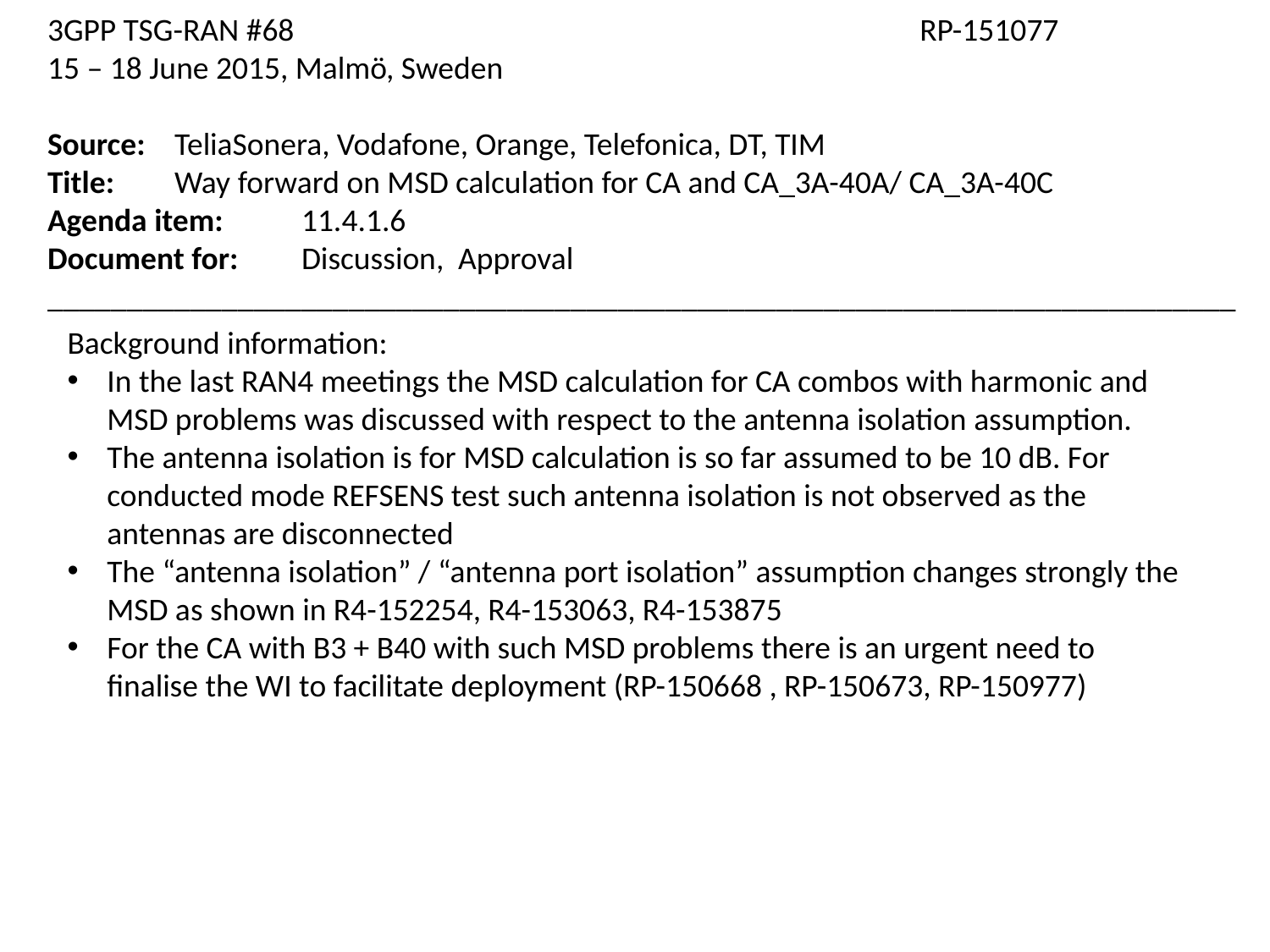

3GPP TSG-RAN #68				                                 RP-151077
15 ‒ 18 June 2015, Malmö, Sweden

Source:	TeliaSonera, Vodafone, Orange, Telefonica, DT, TIM
Title:	Way forward on MSD calculation for CA and CA_3A-40A/ CA_3A-40C
Agenda item:	11.4.1.6
Document for:	Discussion,  Approval
___________________________________________________________________________
Background information:
In the last RAN4 meetings the MSD calculation for CA combos with harmonic and MSD problems was discussed with respect to the antenna isolation assumption.
The antenna isolation is for MSD calculation is so far assumed to be 10 dB. For conducted mode REFSENS test such antenna isolation is not observed as the antennas are disconnected
The “antenna isolation” / “antenna port isolation” assumption changes strongly the MSD as shown in R4-152254, R4-153063, R4-153875
For the CA with B3 + B40 with such MSD problems there is an urgent need to finalise the WI to facilitate deployment (RP-150668 , RP-150673, RP-150977)